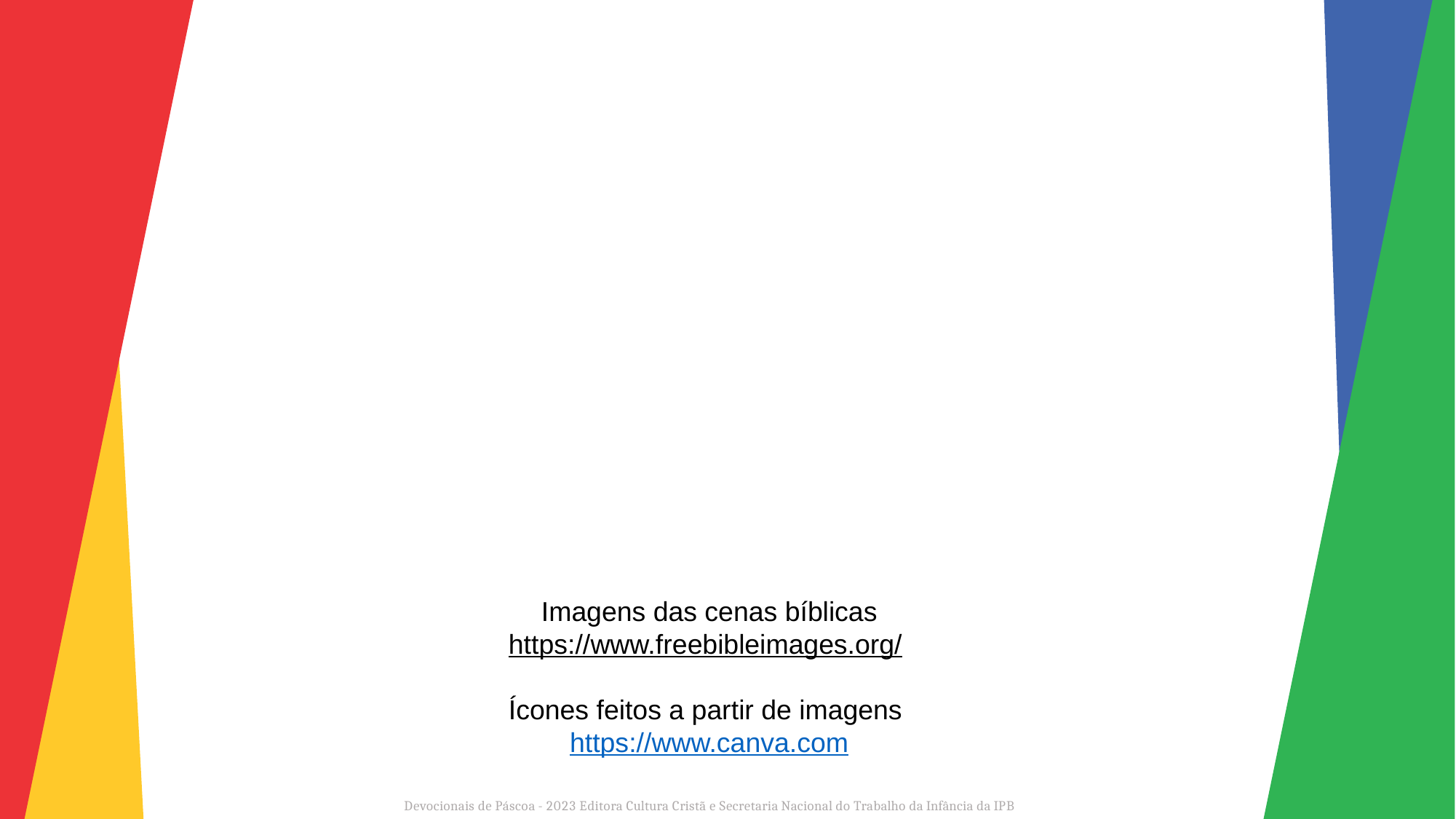

Imagens das cenas bíblicas
https://www.freebibleimages.org/

Ícones feitos a partir de imagens
https://www.canva.com
Devocionais de Páscoa - 2023 Editora Cultura Cristã e Secretaria Nacional do Trabalho da Infância da IPB